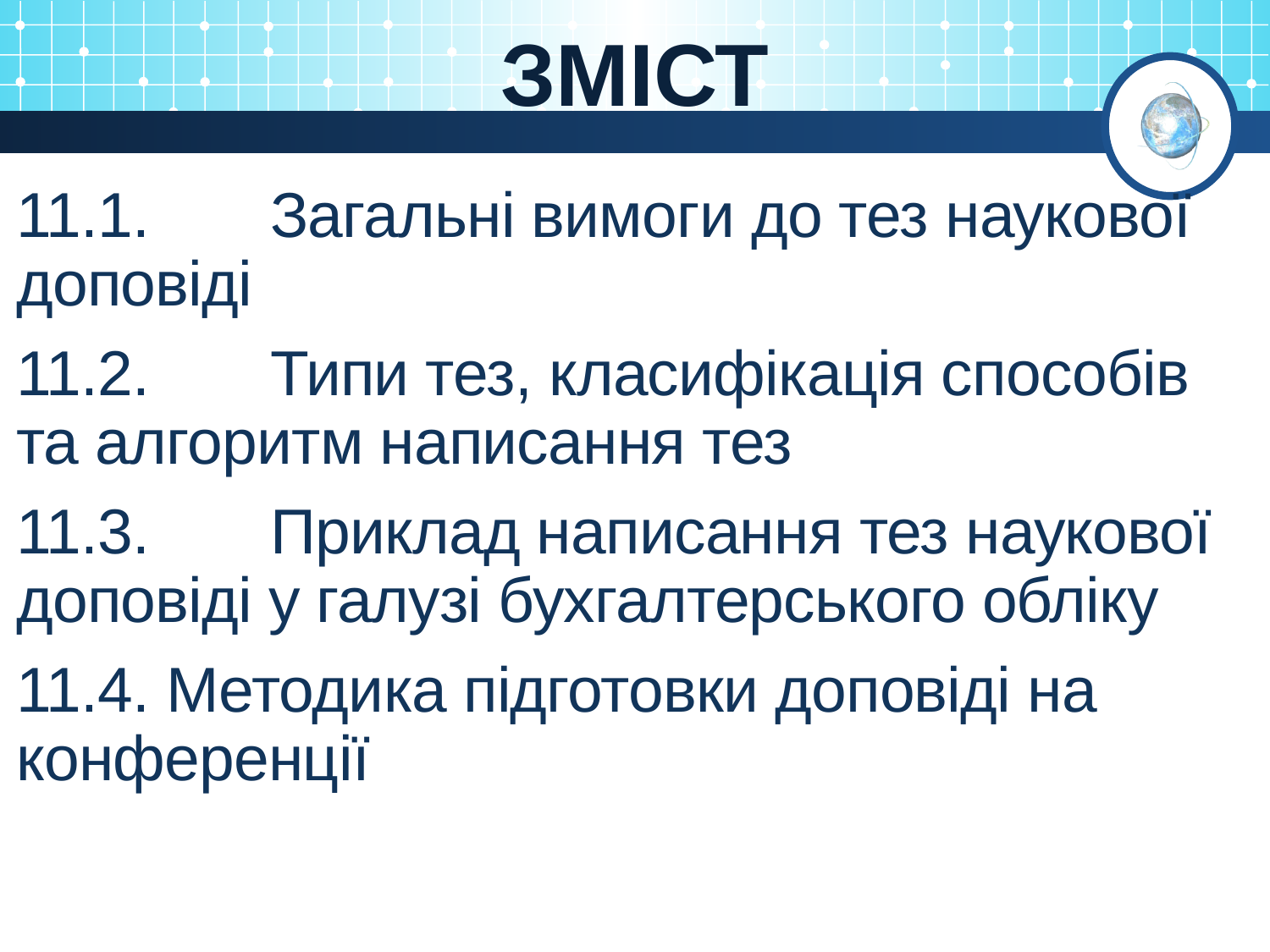

# ЗМІСТ
11.1.	Загальні вимоги до тез наукової доповіді
11.2.	Типи тез, класифікація способів та алгоритм написання тез
11.3.	Приклад написання тез наукової доповіді у галузі бухгалтерського обліку
11.4. Методика підготовки доповіді на конференції